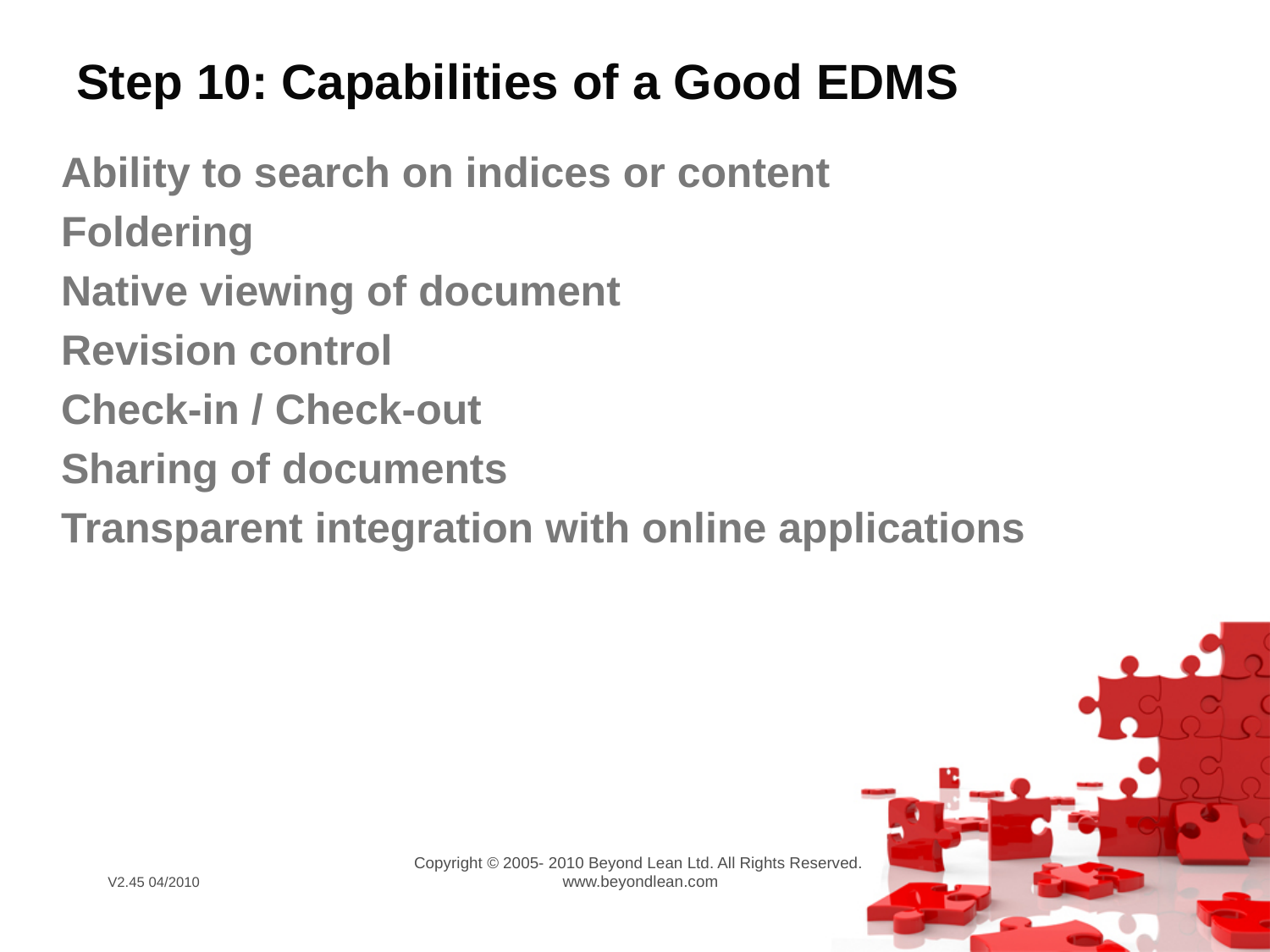

# Step 10: Capabilities of a Good EDMS
Ability to search on indices or content
Foldering
Native viewing of document
Revision control
Check-in / Check-out
Sharing of documents
Transparent integration with online applications